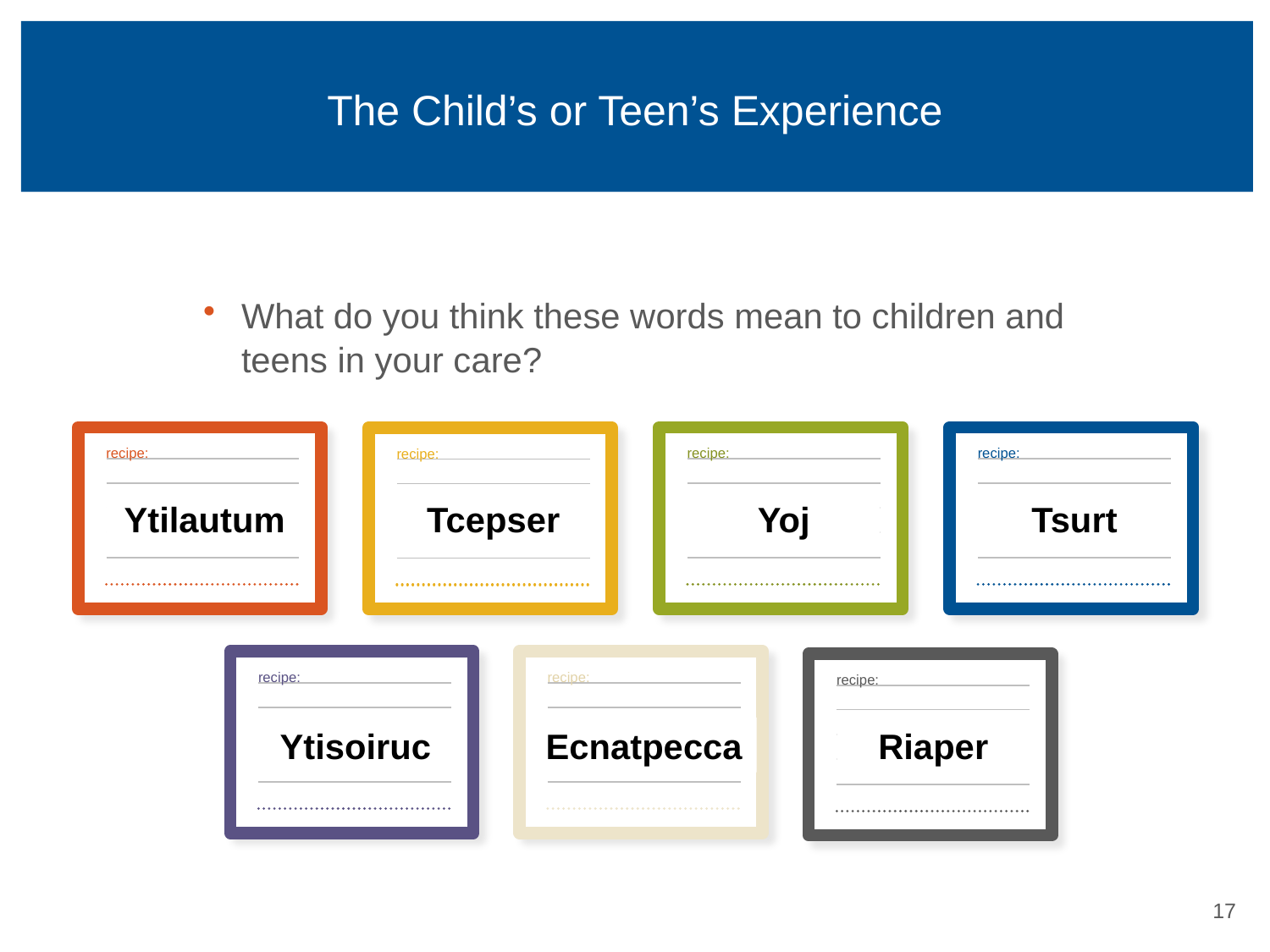

# The Child’s or Teen’s Experience
What do you think these words mean to children and teens in your care?

recipe:
recipe:
recipe:
recipe:
Ytilautum
Tcepser
Yoj
Tsurt

recipe:
recipe:
recipe:
Ytisoiruc
Ecnatpecca
Riaper
17